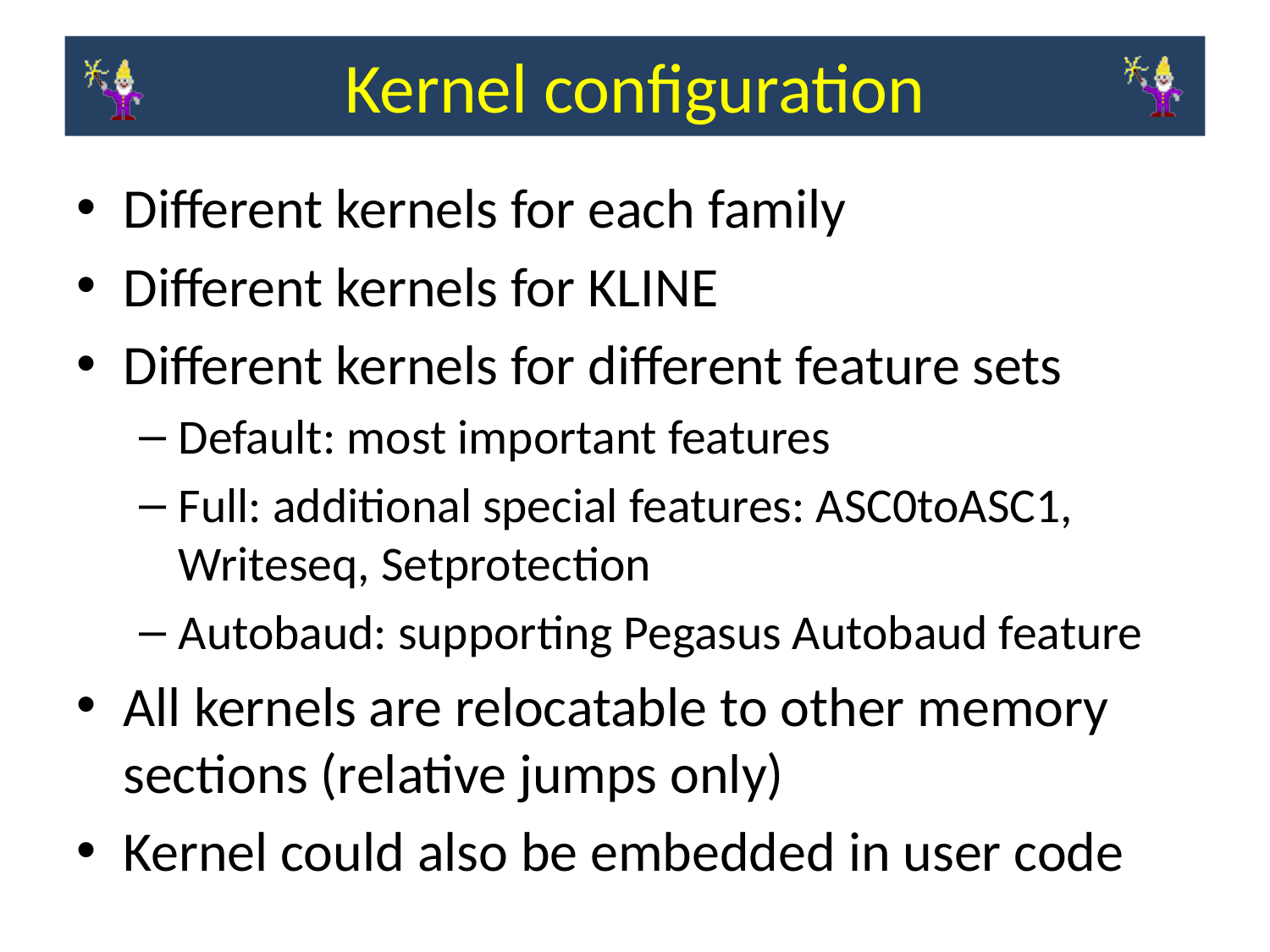

Kernel configuration
Different kernels for each family
Different kernels for KLINE
Different kernels for different feature sets
Default: most important features
Full: additional special features: ASC0toASC1, Writeseq, Setprotection
Autobaud: supporting Pegasus Autobaud feature
All kernels are relocatable to other memory sections (relative jumps only)
Kernel could also be embedded in user code